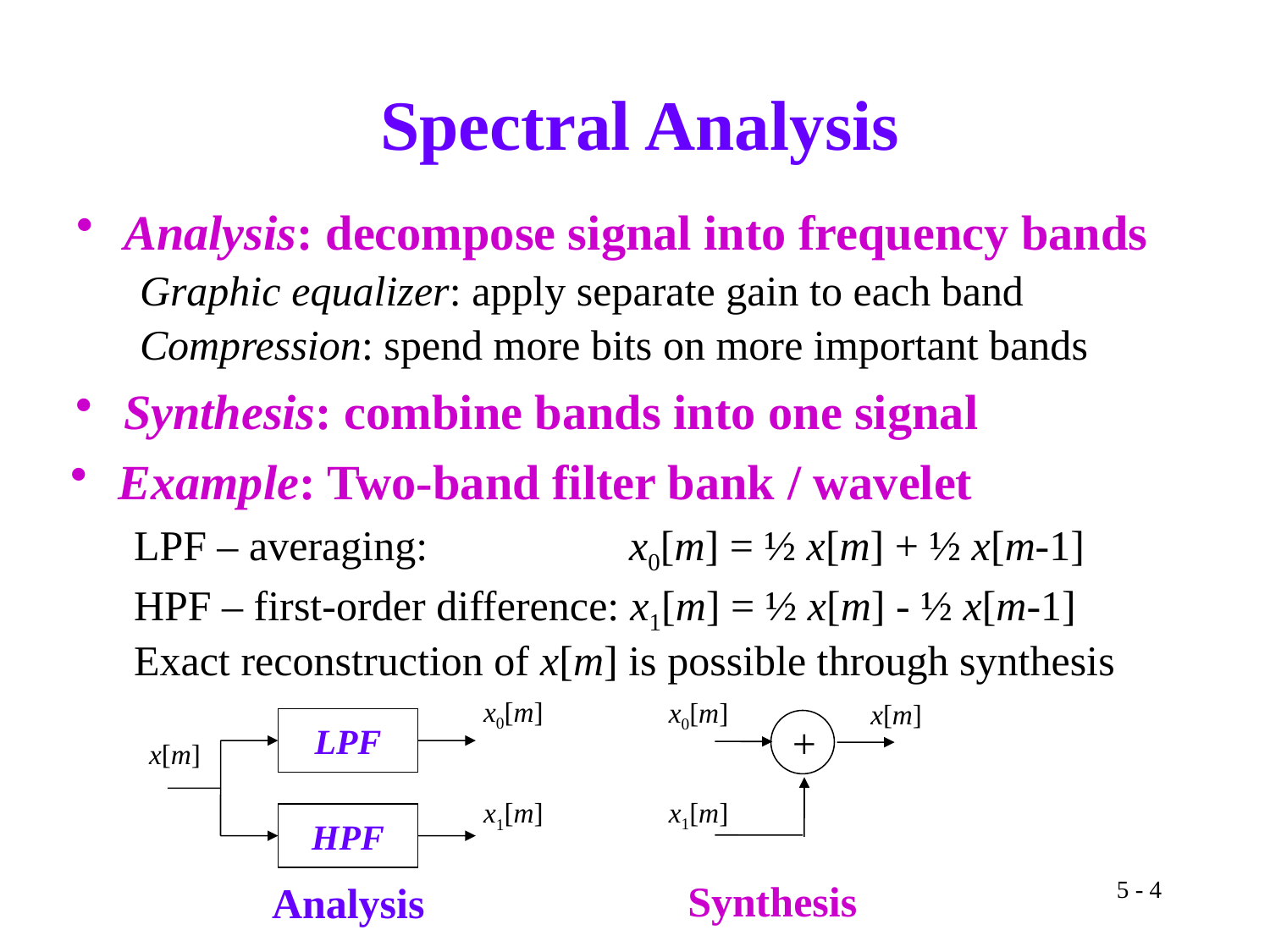

# Spectral Analysis
Analysis: decompose signal into frequency bands
Graphic equalizer: apply separate gain to each band
Compression: spend more bits on more important bands
Synthesis: combine bands into one signal
Example: Two-band filter bank / wavelet
LPF – averaging:                   x0[m] = ½ x[m] + ½ x[m-1]
HPF – first-order difference: x1[m] = ½ x[m] - ½ x[m-1]
Exact reconstruction of x[m] is possible through synthesis

x0[m]
LPF
x[m]

x1[m]
HPF

Analysis
x0[m]
x[m]
+

x1[m]

Synthesis
5 - 4